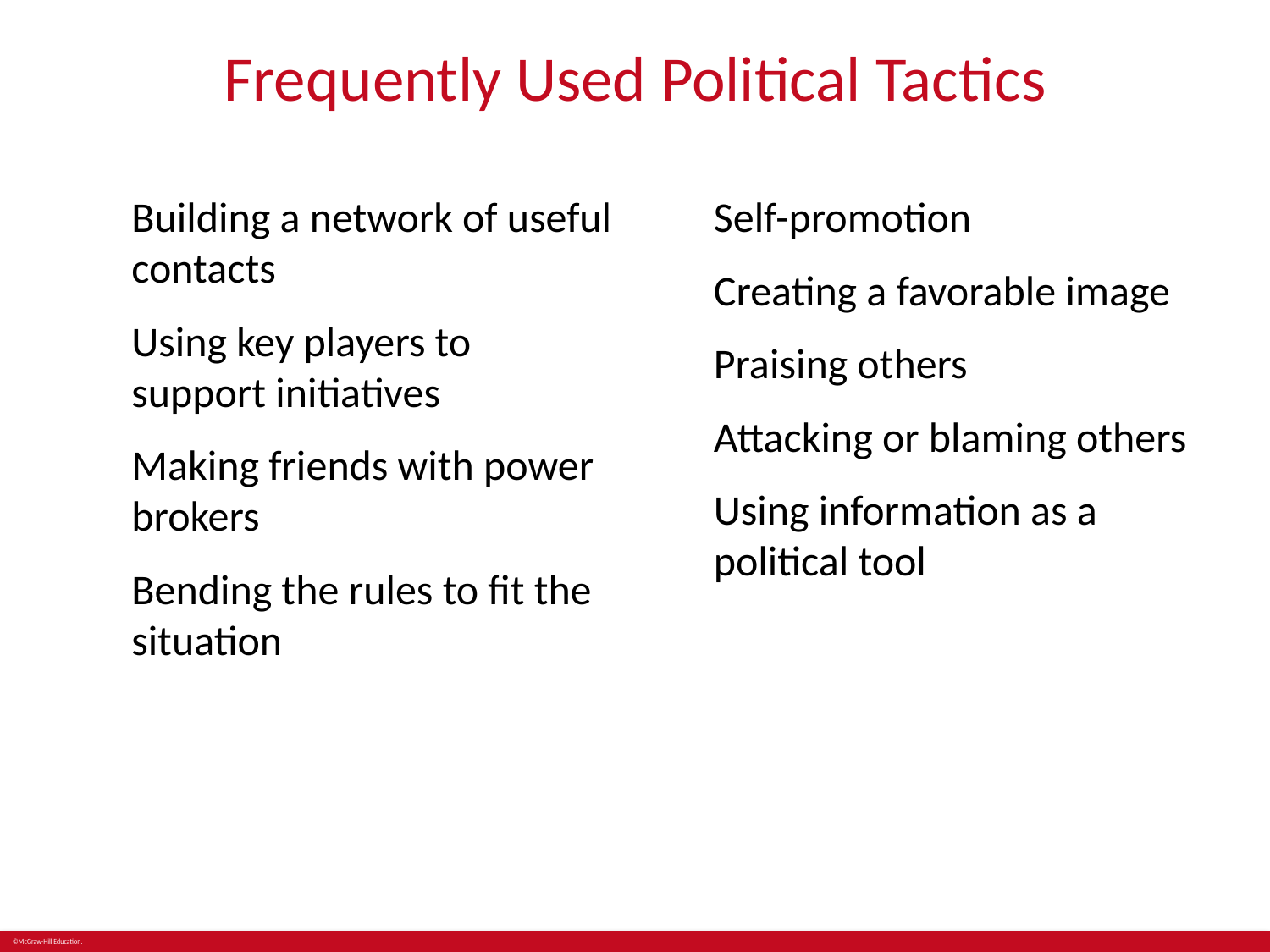

# Frequently Used Political Tactics
Building a network of useful contacts
Using key players to support initiatives
Making friends with power brokers
Bending the rules to fit the situation

Self-promotion
Creating a favorable image
Praising others
Attacking or blaming others
Using information as a political tool